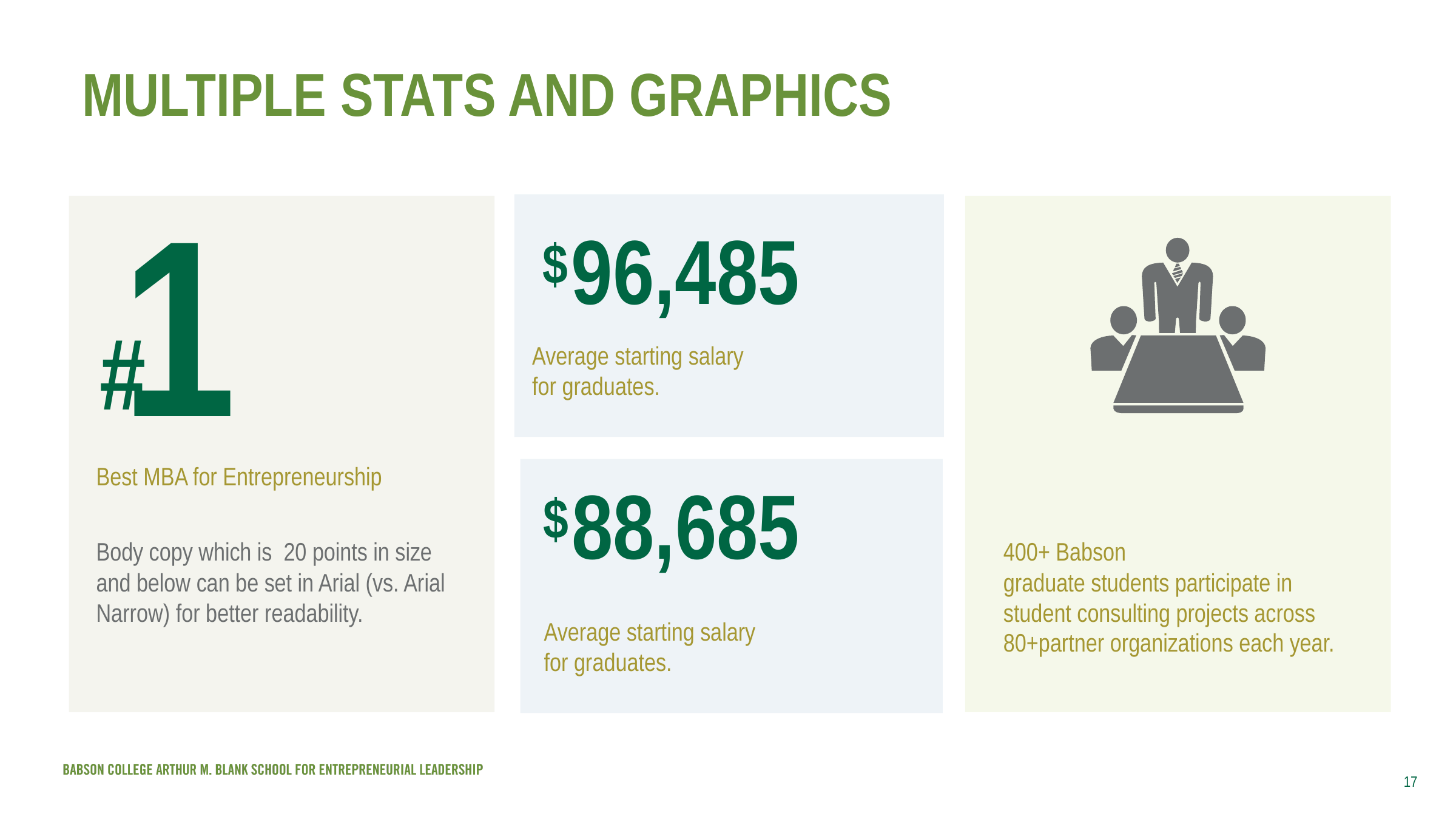

# MULTIPLE STATS AND GRAPHICS
1

96,485
$

#
Average starting salary
for graduates.
Best MBA for Entrepreneurship

88,685
$
400+ Babson
graduate students participate in student consulting projects across 80+partner organizations each year.
Body copy which is  20 points in size and below can be set in Arial (vs. Arial Narrow) for better readability.

Average starting salary
for graduates.
17